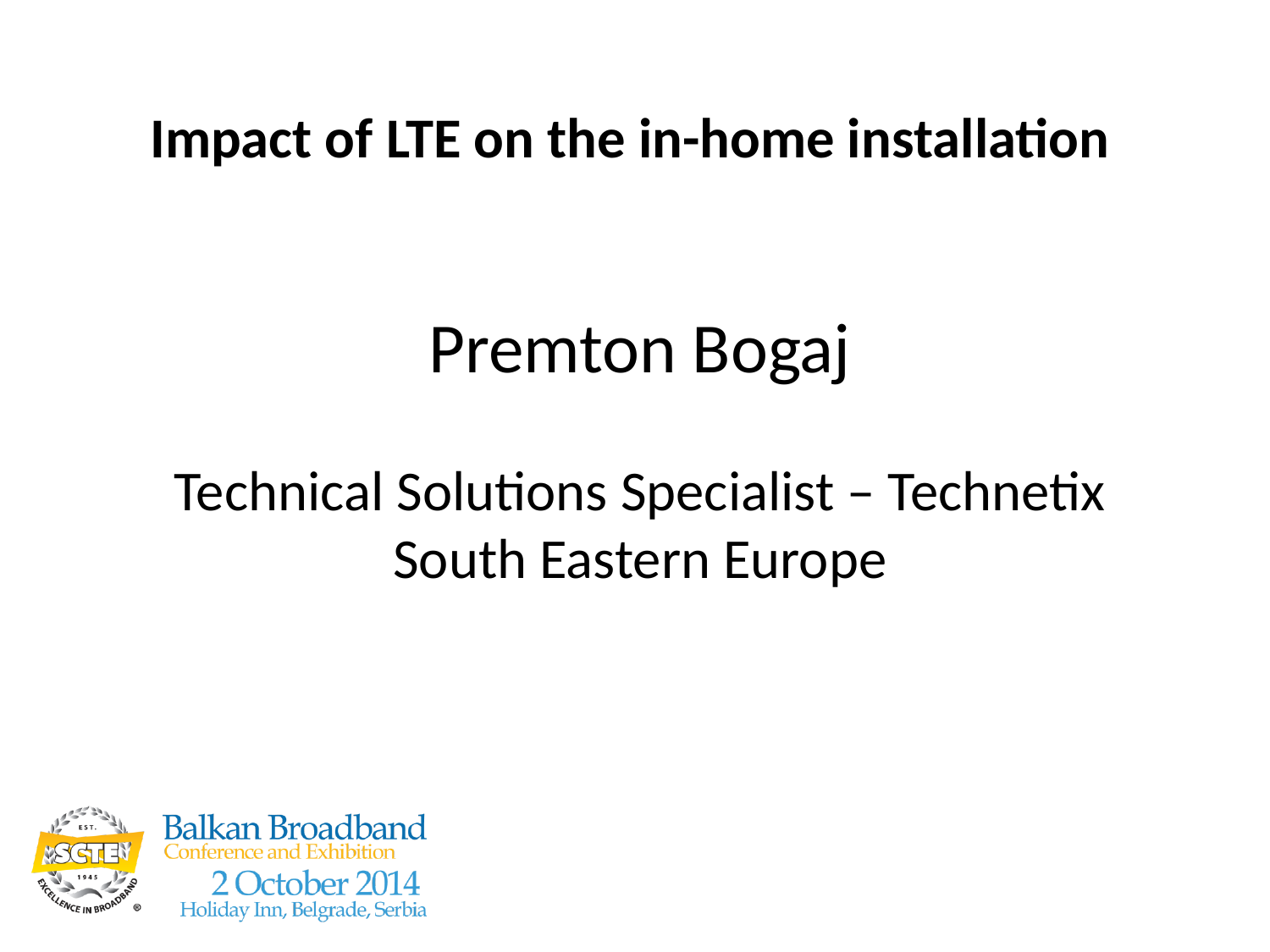

# Impact of LTE on the in-home installation

Premton Bogaj

Technical Solutions Specialist – Technetix South Eastern Europe